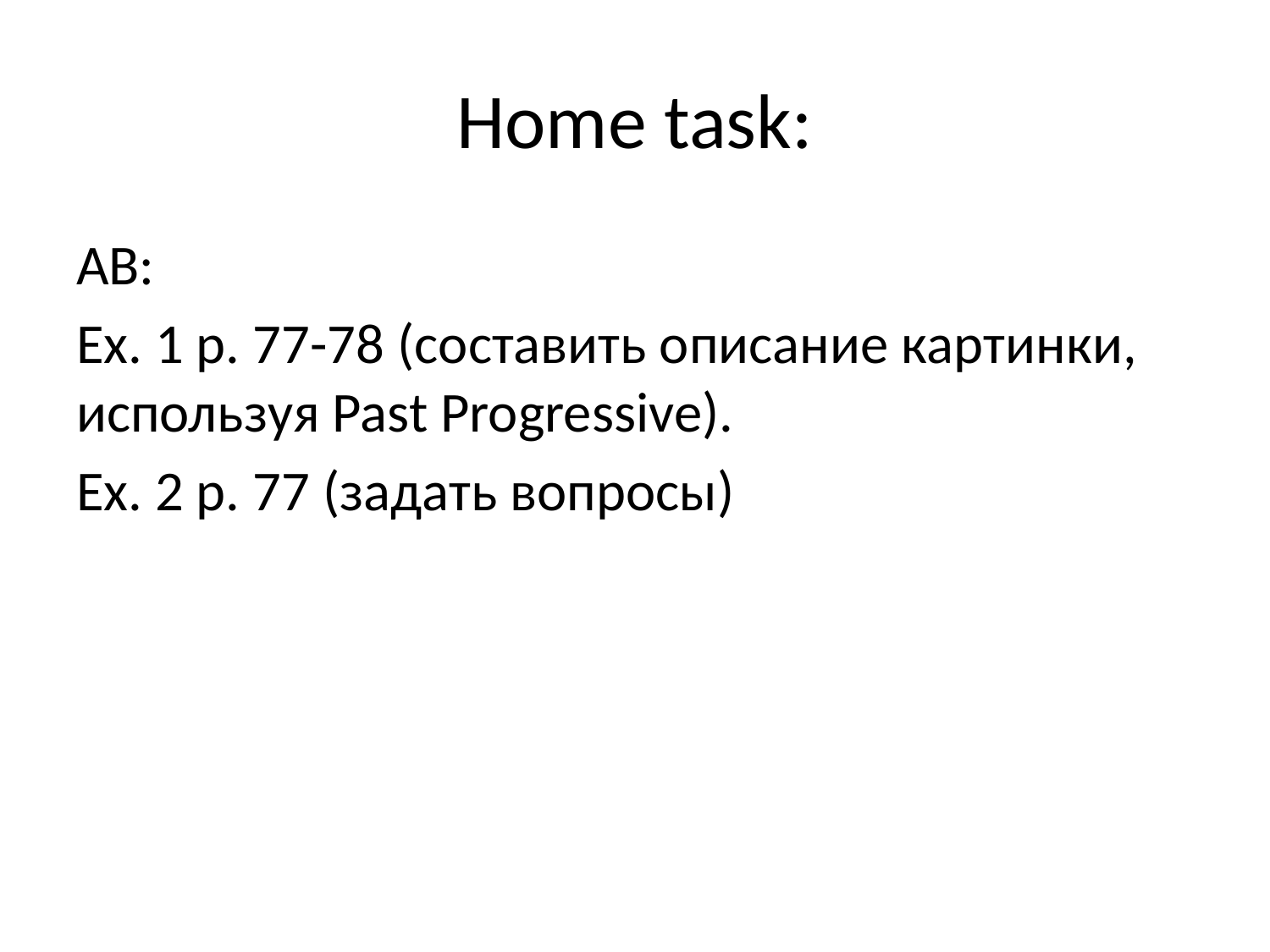

# Home task:
AB:
Ex. 1 p. 77-78 (составить описание картинки, используя Past Progressive).
Ex. 2 p. 77 (задать вопросы)